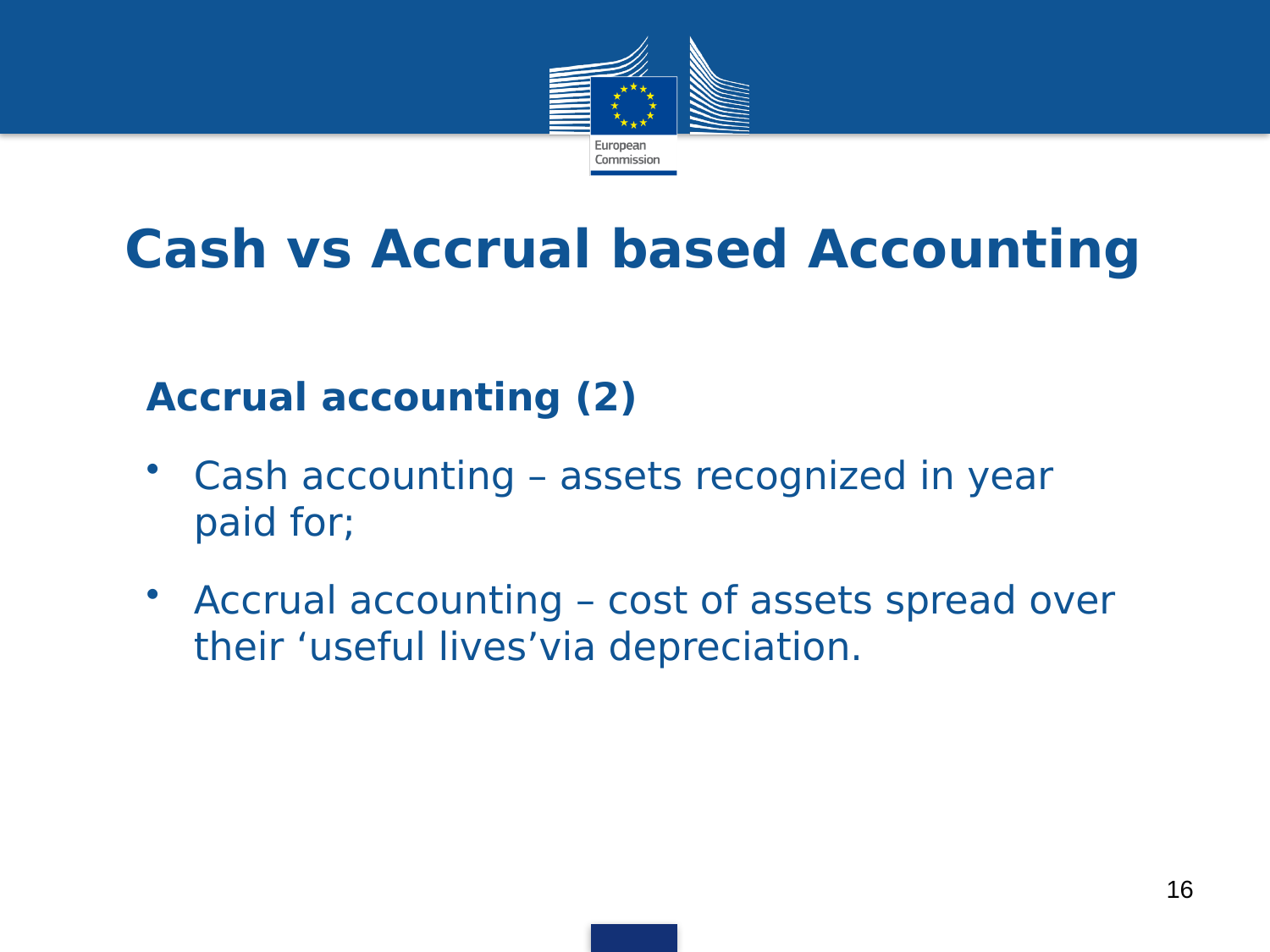

# Cash vs Accrual based Accounting
Accrual accounting (2)
Cash accounting – assets recognized in year paid for;
Accrual accounting – cost of assets spread over their ‘useful lives’via depreciation.
16